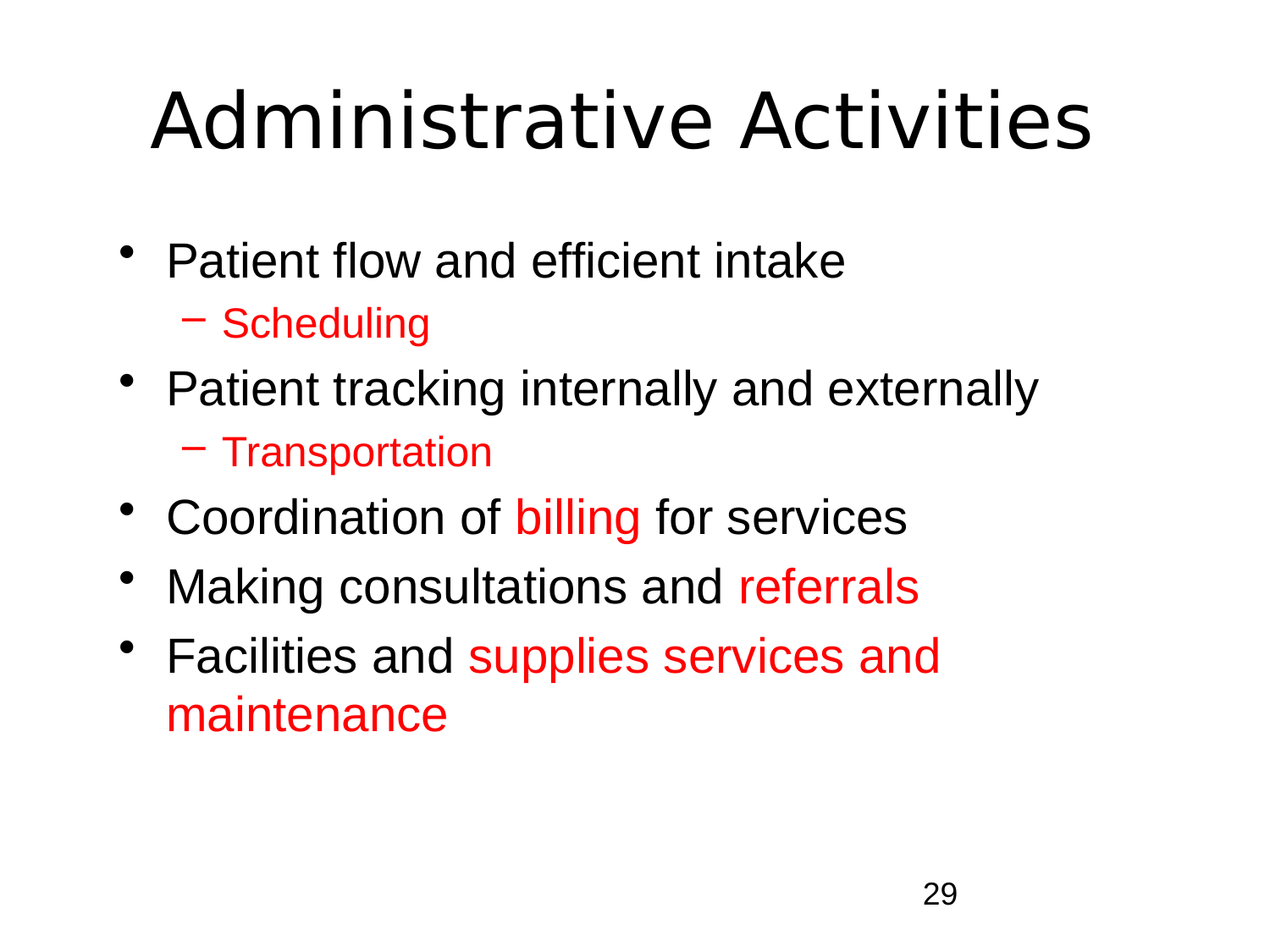

# Administrative Activities
Patient flow and efficient intake
Scheduling
Patient tracking internally and externally
Transportation
Coordination of billing for services
Making consultations and referrals
Facilities and supplies services and maintenance

29